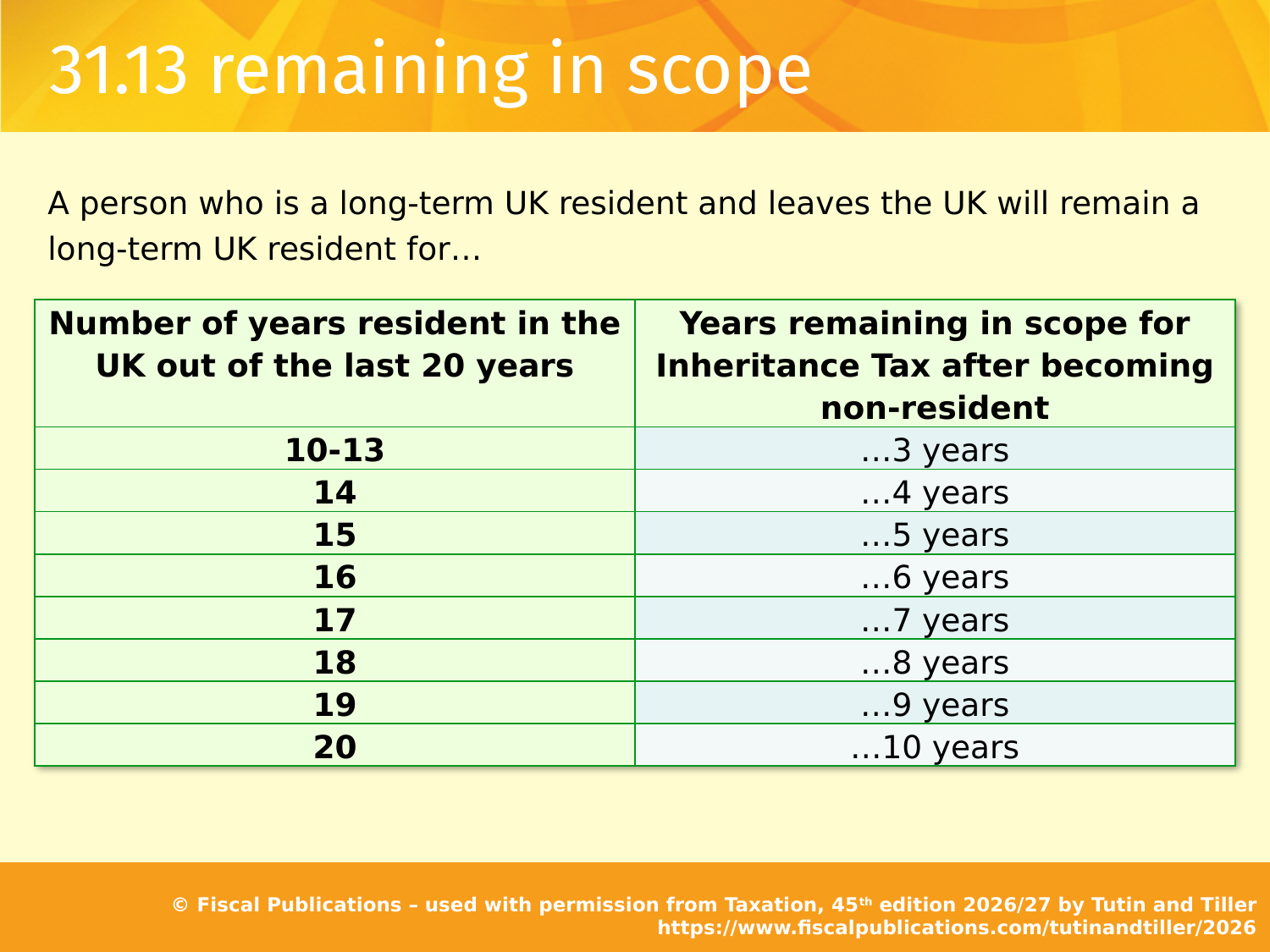

# 31.13 remaining in scope

A person who is a long-term UK resident and leaves the UK will remain a long-term UK resident for…
| Number of years resident in the UK out of the last 20 years | Years remaining in scope for Inheritance Tax after becoming non-resident |
| --- | --- |
| 10-13 | …3 years |
| 14 | …4 years |
| 15 | …5 years |
| 16 | …6 years |
| 17 | …7 years |
| 18 | …8 years |
| 19 | …9 years |
| 20 | …10 years |